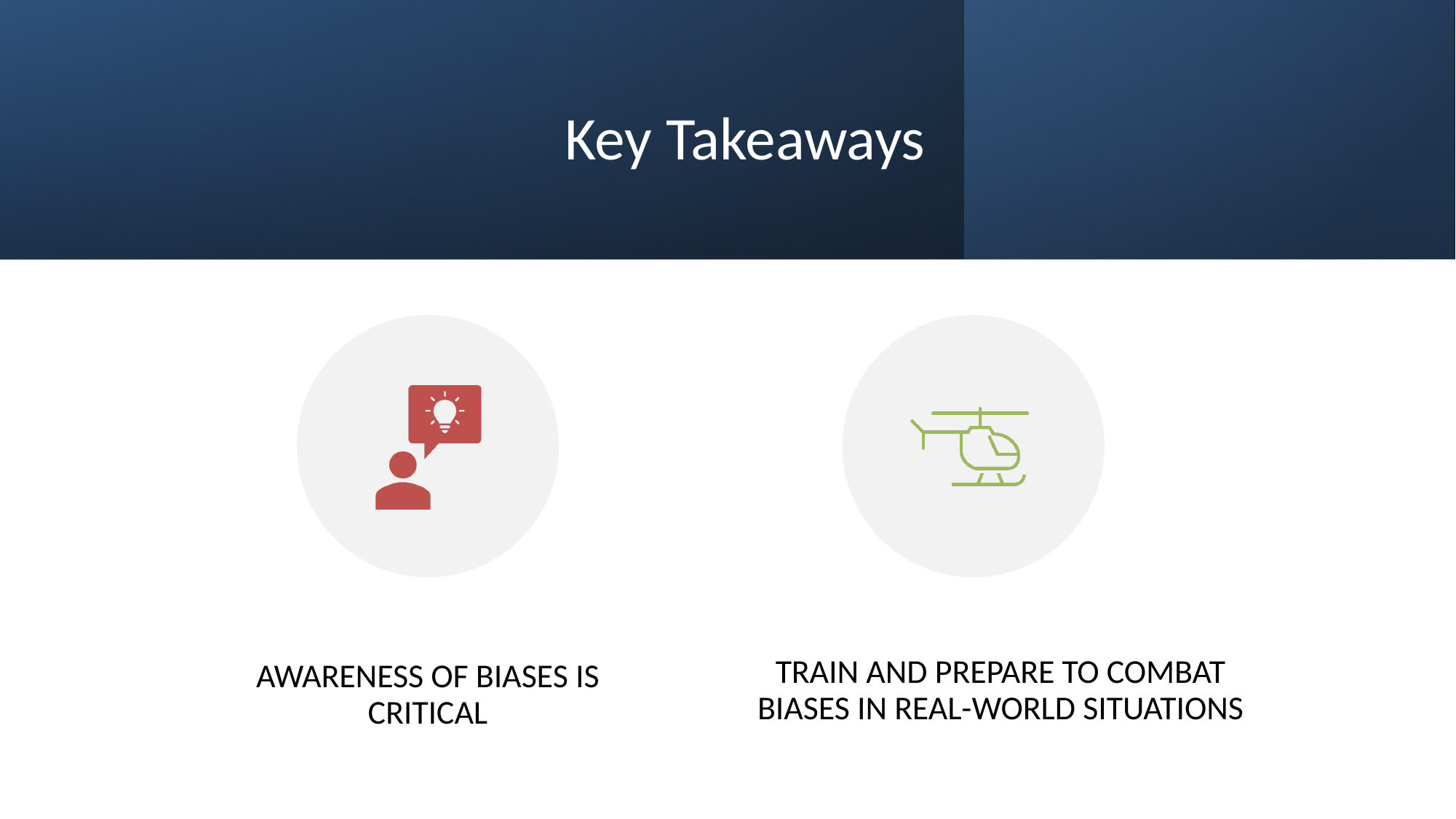

# Key Takeaways
Awareness of biases is critical
Train and prepare to combat biases in real-world situations